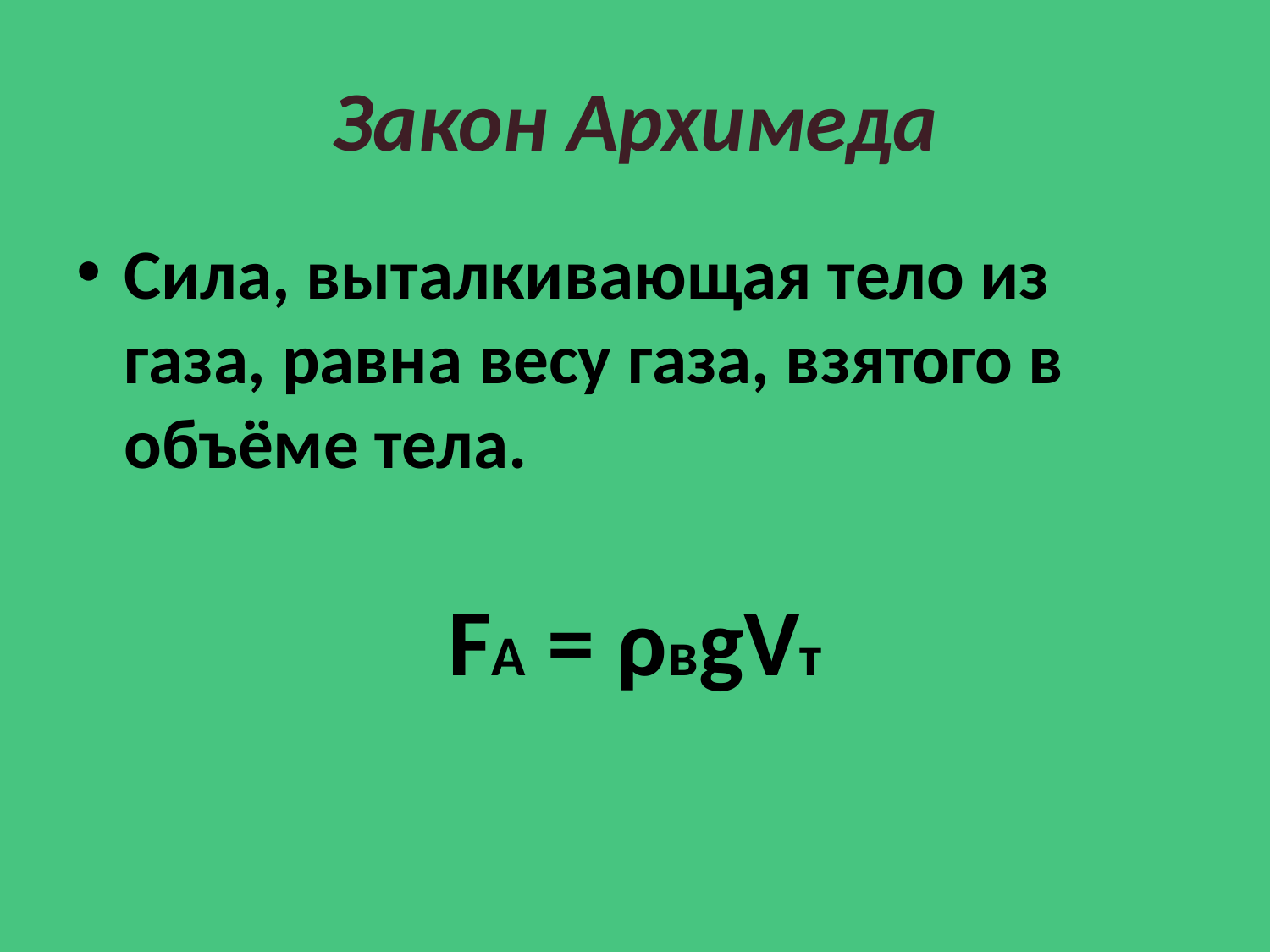

# Закон Архимеда
Сила, выталкивающая тело из газа, равна весу газа, взятого в объёме тела.

FA = ρвgVт